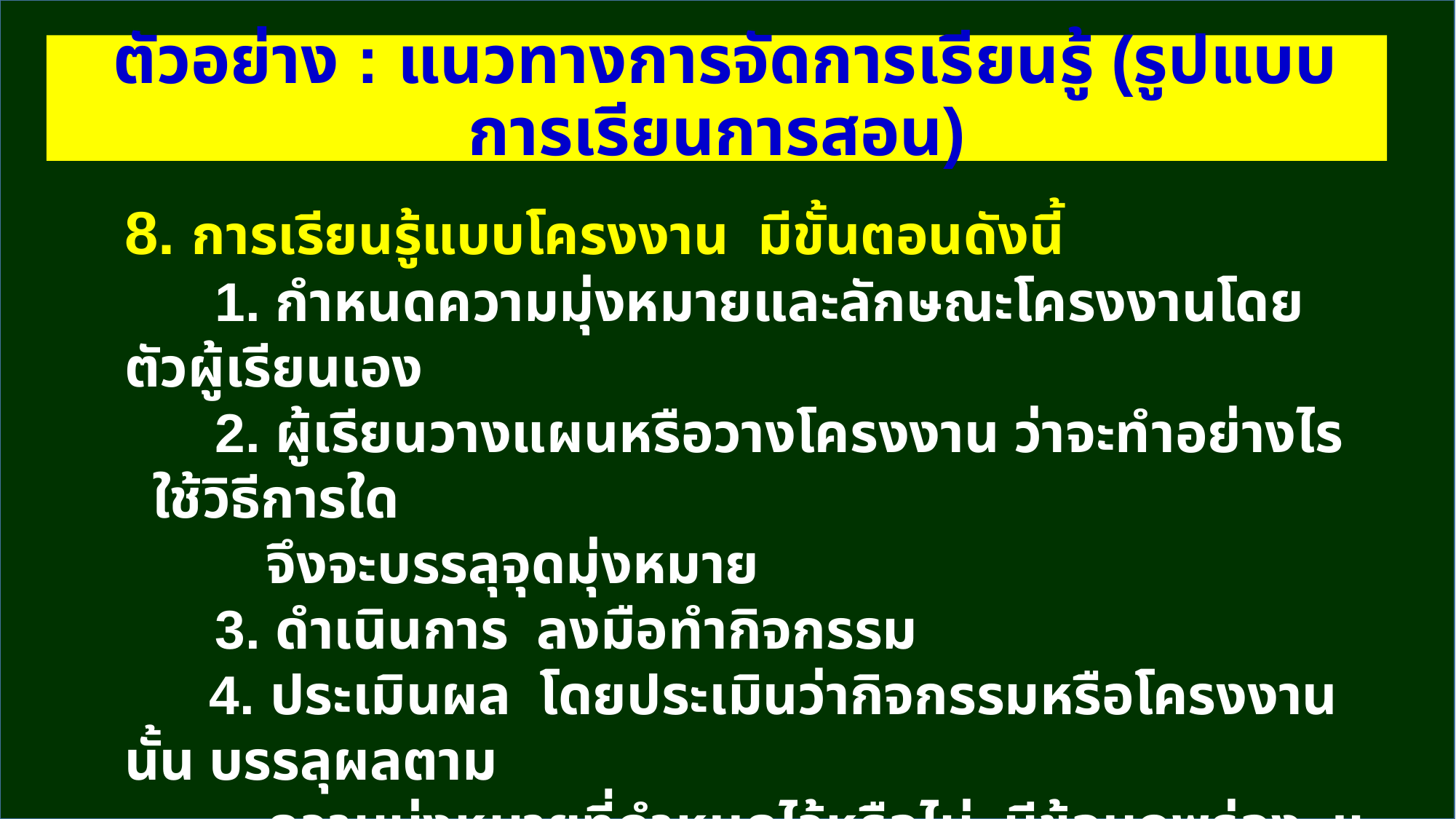

ตัวอย่าง : แนวทางการจัดการเรียนรู้ (รูปแบบการเรียนการสอน)
8. การเรียนรู้แบบโครงงาน  มีขั้นตอนดังนี้
      1. กำหนดความมุ่งหมายและลักษณะโครงงานโดยตัวผู้เรียนเอง
      2. ผู้เรียนวางแผนหรือวางโครงงาน ว่าจะทำอย่างไร  ใช้วิธีการใด
          จึงจะบรรลุจุดมุ่งหมาย
      3. ดำเนินการ  ลงมือทำกิจกรรม
      4. ประเมินผล  โดยประเมินว่ากิจกรรมหรือโครงงานนั้น บรรลุผลตาม
          ความมุ่งหมายที่กำหนดไว้หรือไม่  มีข้อบกพร่อง  และควรแก้ไขให้ดีขึ้น
          อย่างไร